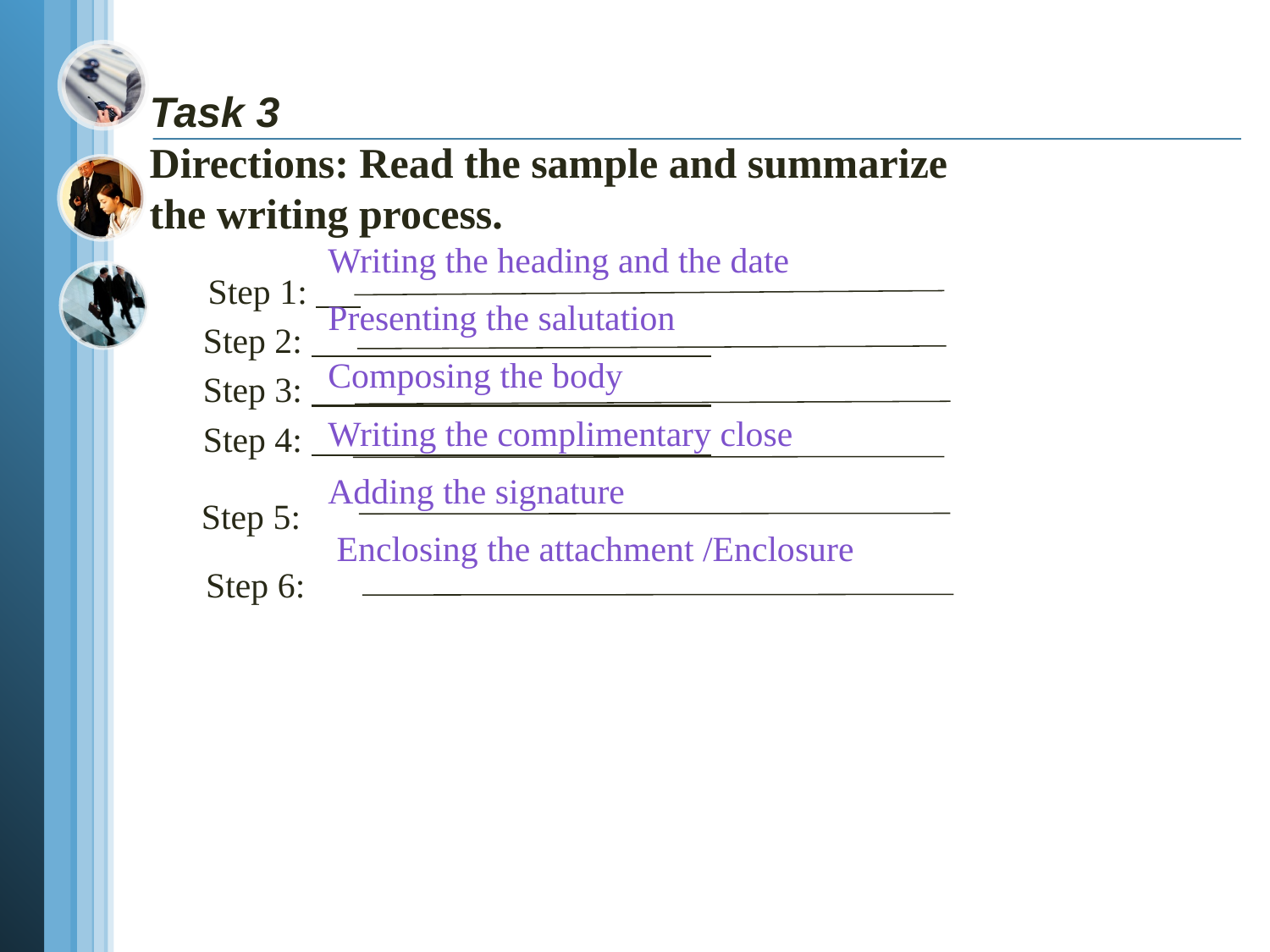

# Task 3 Directions: Read the sample and summarize the writing process.

      Step 1:
      Step 2:
      Step 3:
      Step 4:
 Writing the heading and the date
 Presenting the salutation
 Composing the body
 Writing the complimentary close
 Adding the signature
  Enclosing the attachment /Enclosure
 Step 5:
Step 6: